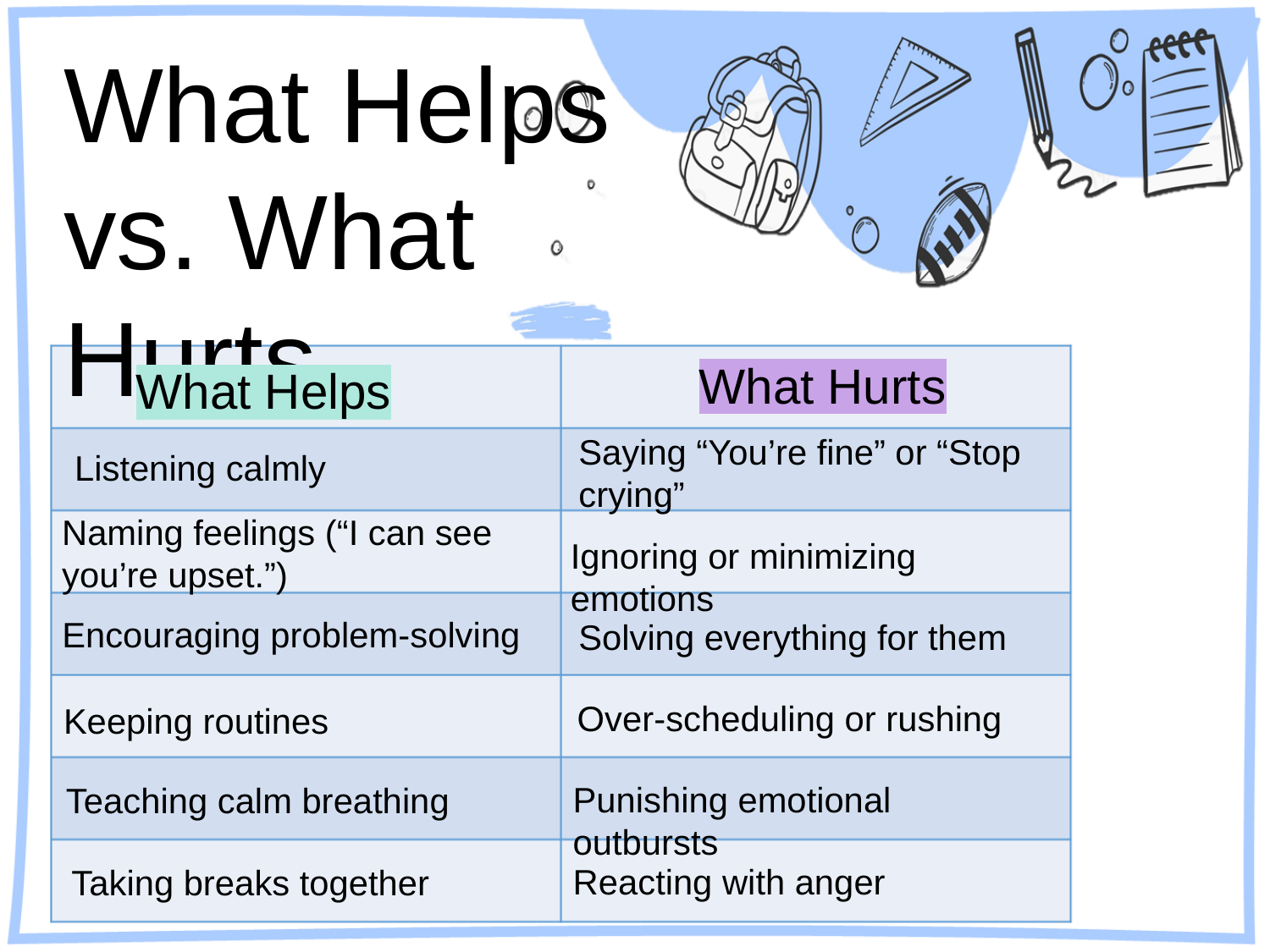

What Helps
vs. What Hurts
What Hurts
What Helps
Saying “You’re fine” or “Stop crying”
Listening calmly
Naming feelings (“I can see you’re upset.”)
Ignoring or minimizing emotions
Encouraging problem-solving
Solving everything for them
Over-scheduling or rushing
Keeping routines
Punishing emotional outbursts
Teaching calm breathing
Reacting with anger
Taking breaks together